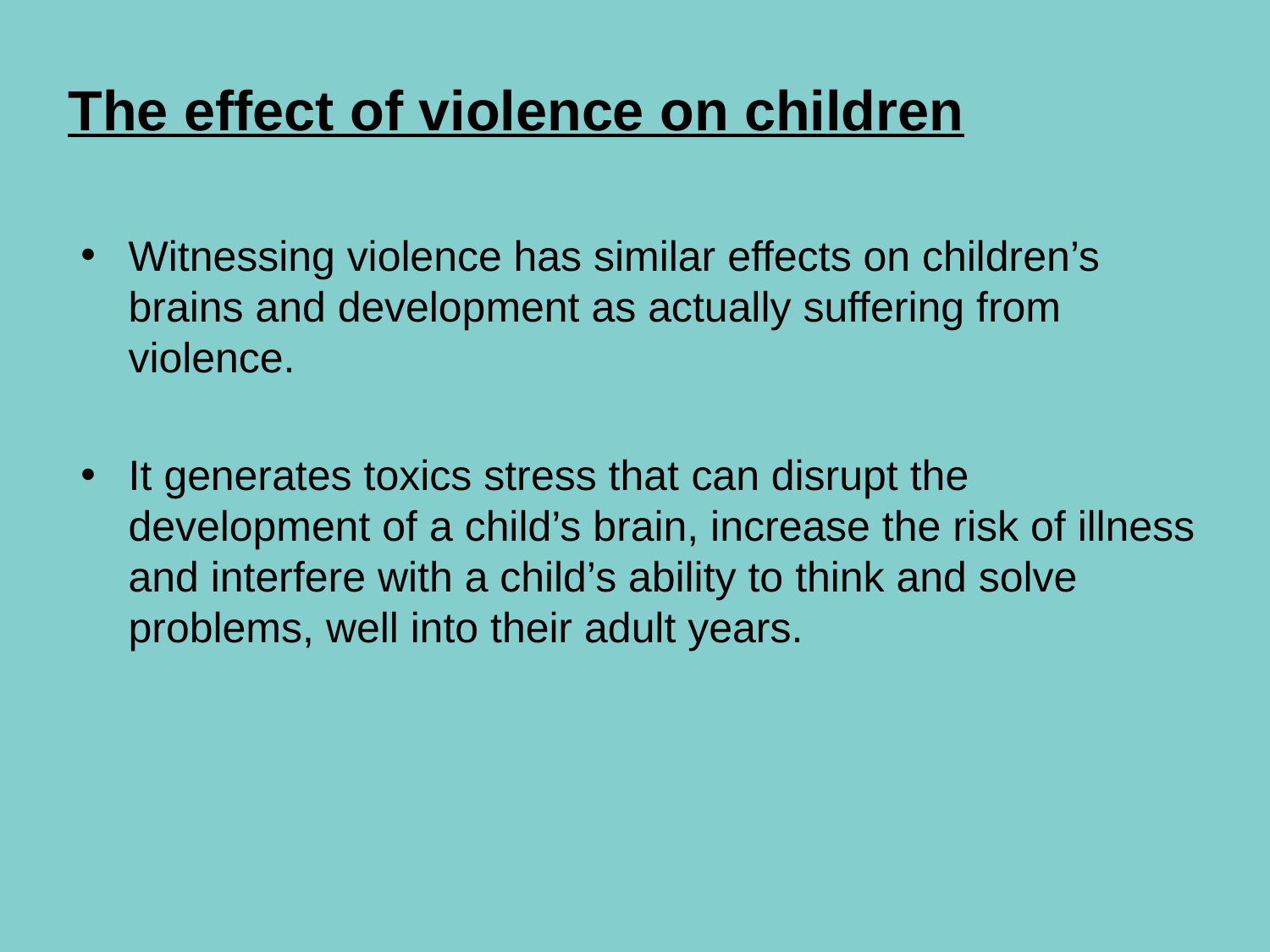

# The effect of violence on children
Witnessing violence has similar effects on children’s brains and development as actually suffering from violence.

It generates toxics stress that can disrupt the development of a child’s brain, increase the risk of illness and interfere with a child’s ability to think and solve problems, well into their adult years.